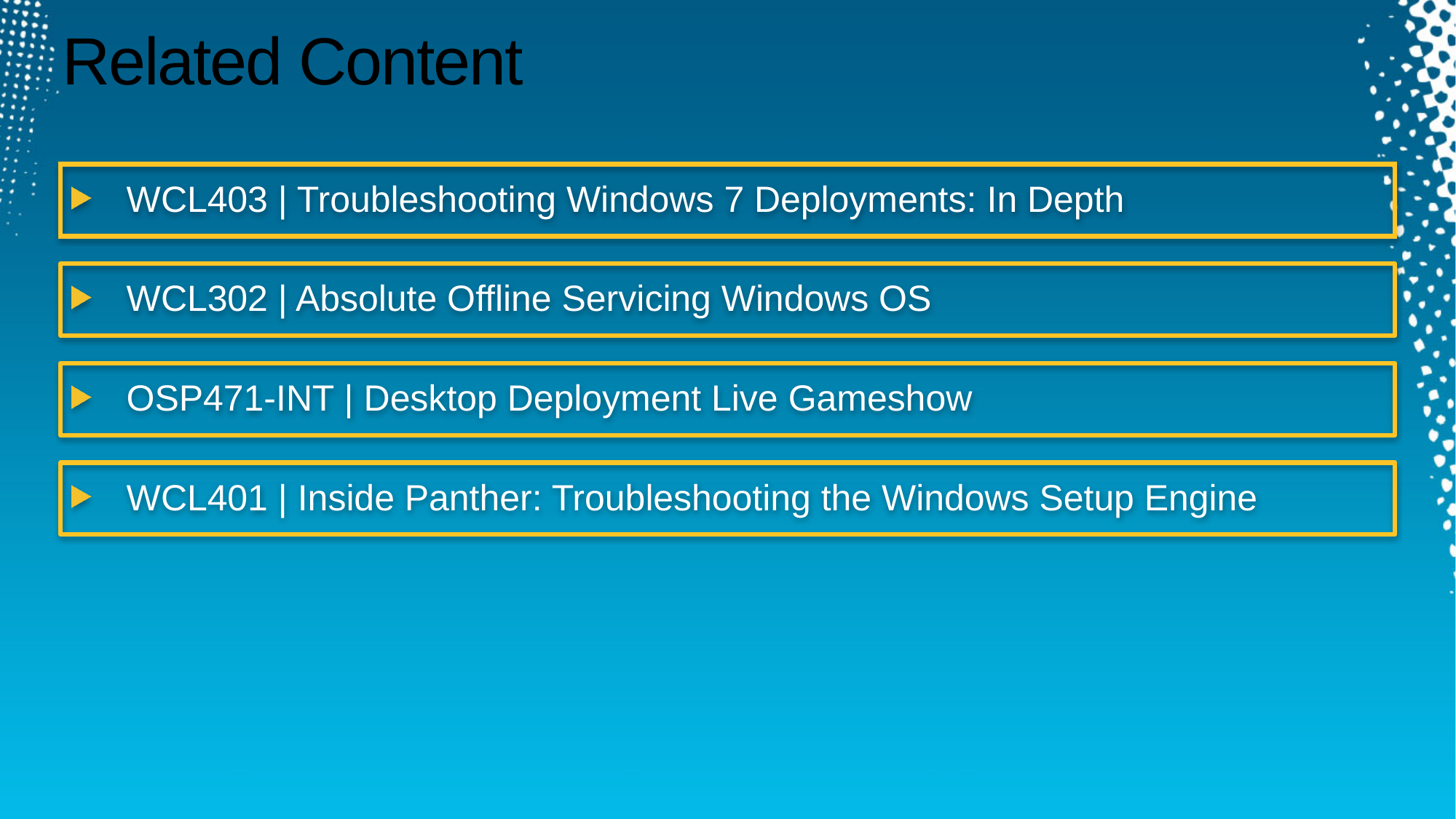

# Related Content
WCL403 | Troubleshooting Windows 7 Deployments: In Depth
WCL302 | Absolute Offline Servicing Windows OS
OSP471-INT | Desktop Deployment Live Gameshow
WCL401 | Inside Panther: Troubleshooting the Windows Setup Engine